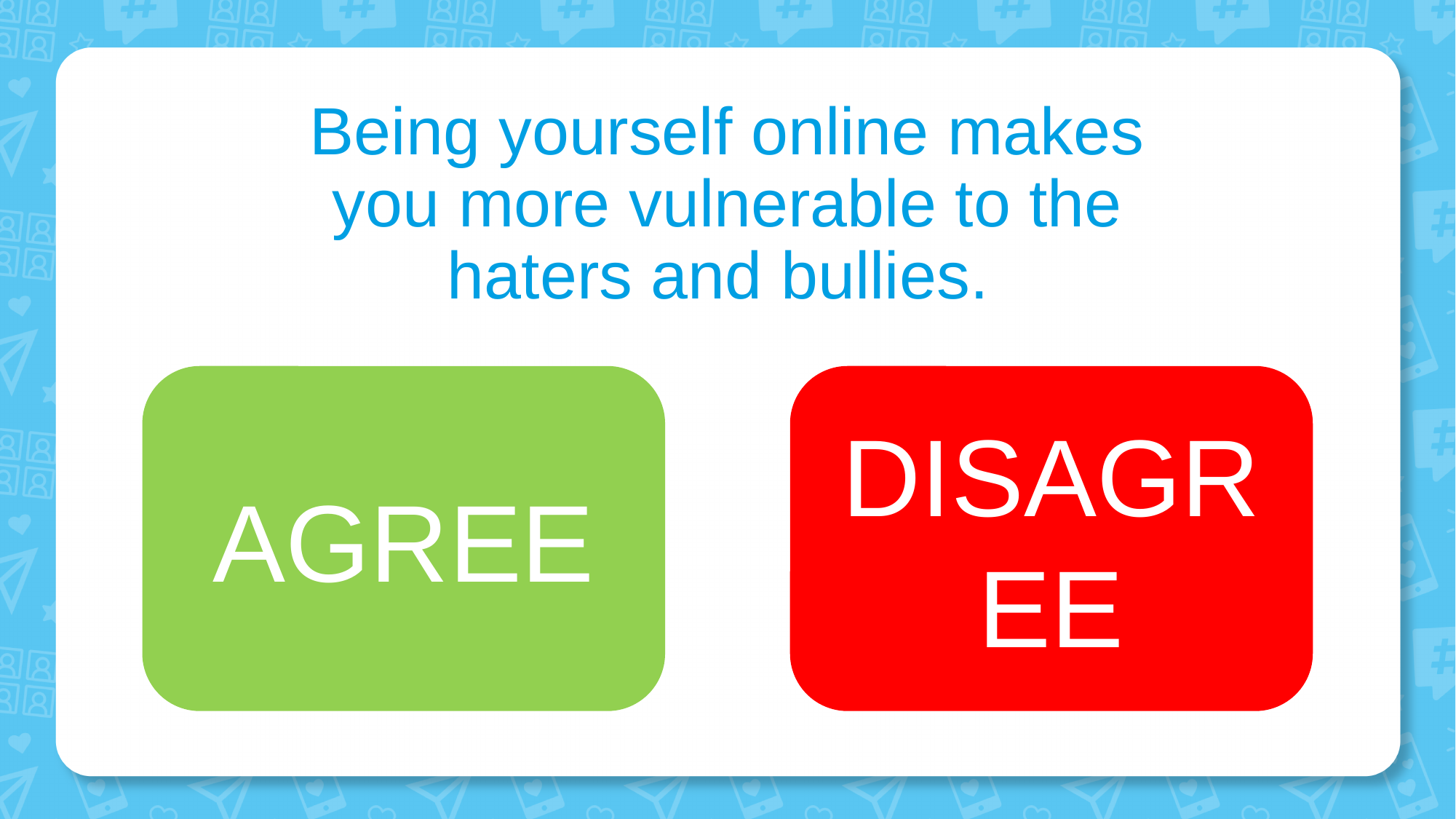

# Being yourself online makes you more vulnerable to the haters and bullies.
AGREE
DISAGREE